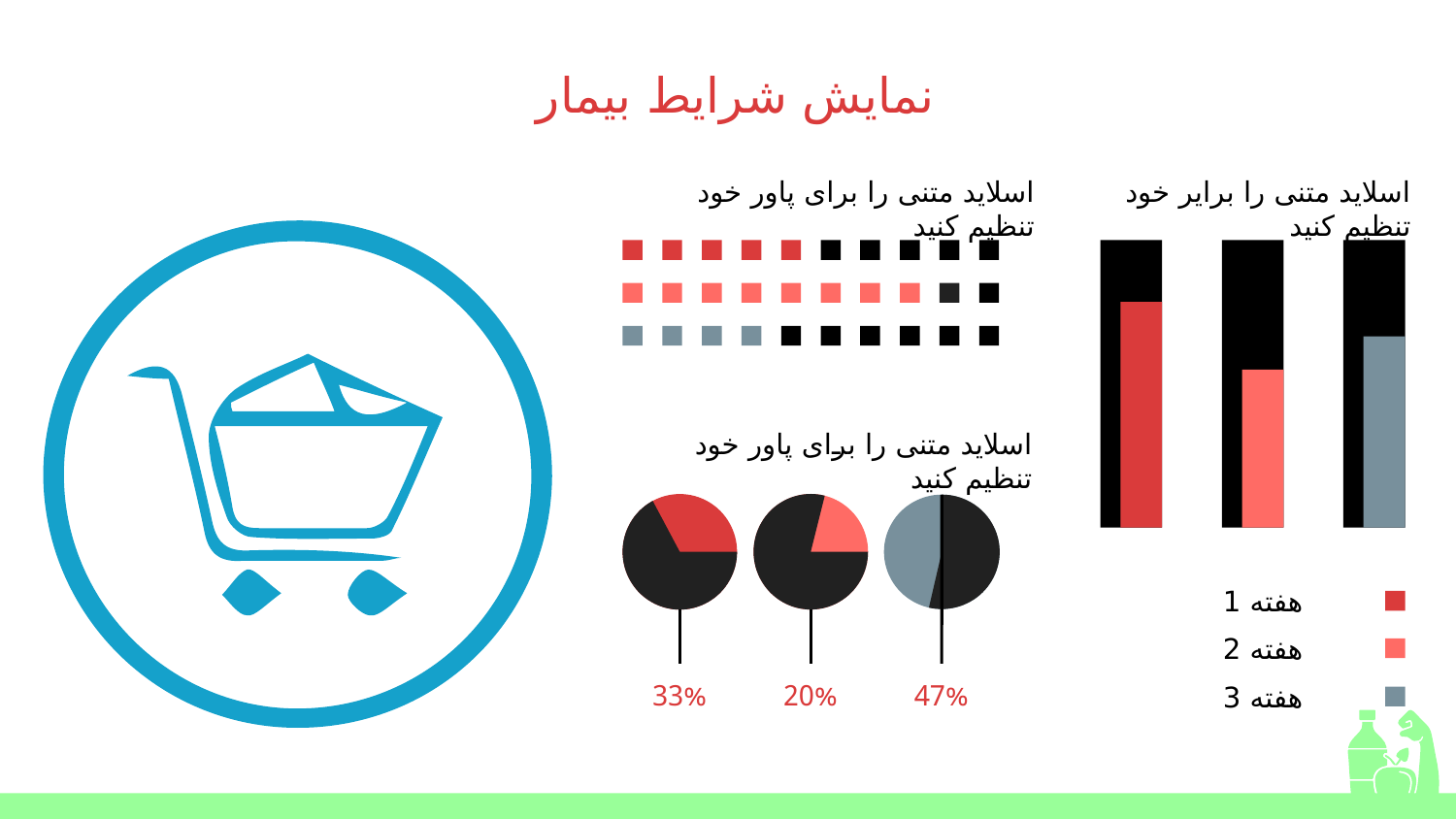

# نمایش شرایط بیمار
اسلاید متنی را برای پاور خود تنظیم کنید
اسلاید متنی را برایر خود تنظیم کنید

اسلاید متنی را برای پاور خود تنظیم کنید

هفته 1

هفته 2

33%
20%
47%
هفته 3